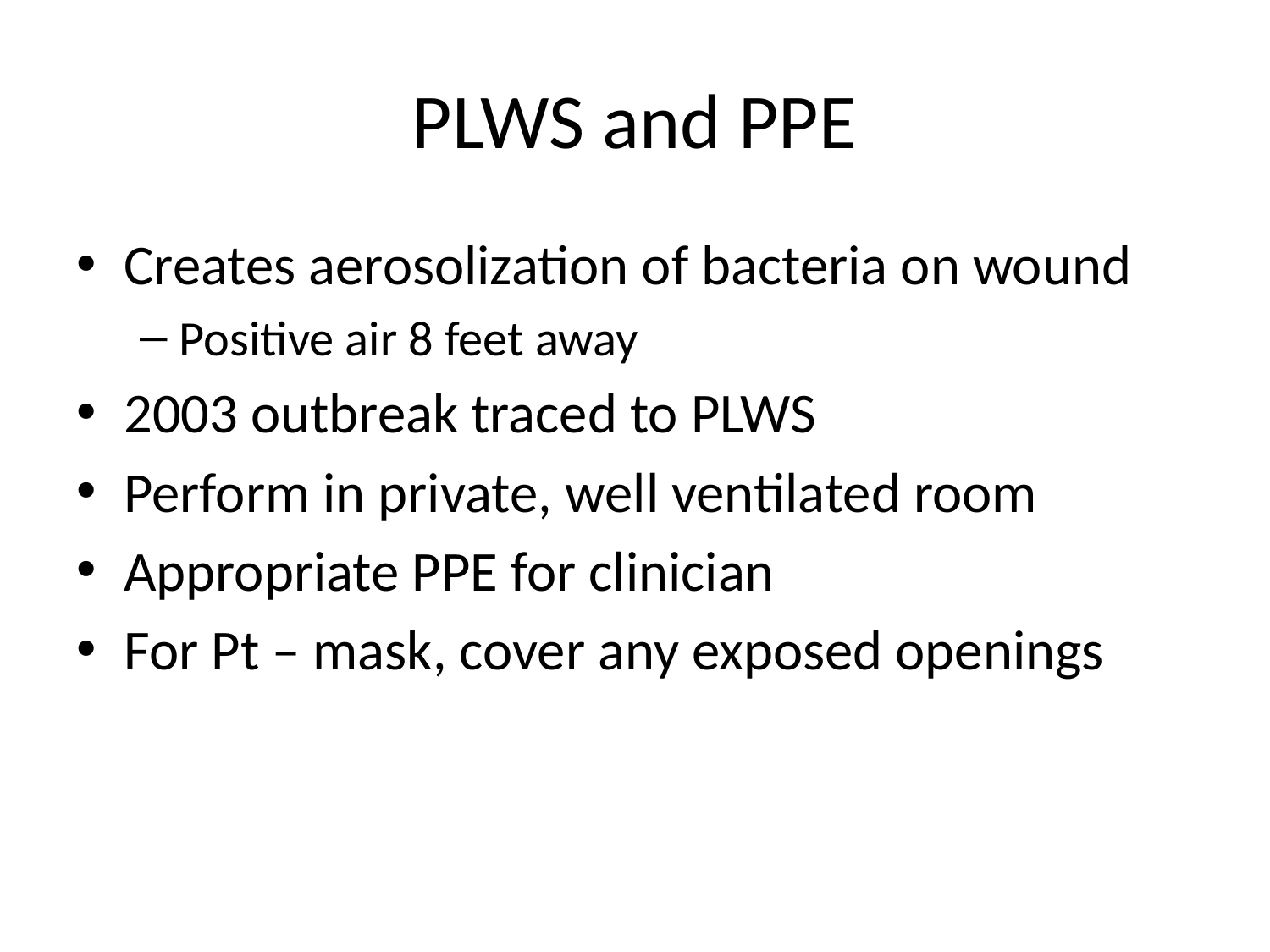

# PLWS and PPE
Creates aerosolization of bacteria on wound
Positive air 8 feet away
2003 outbreak traced to PLWS
Perform in private, well ventilated room
Appropriate PPE for clinician
For Pt – mask, cover any exposed openings